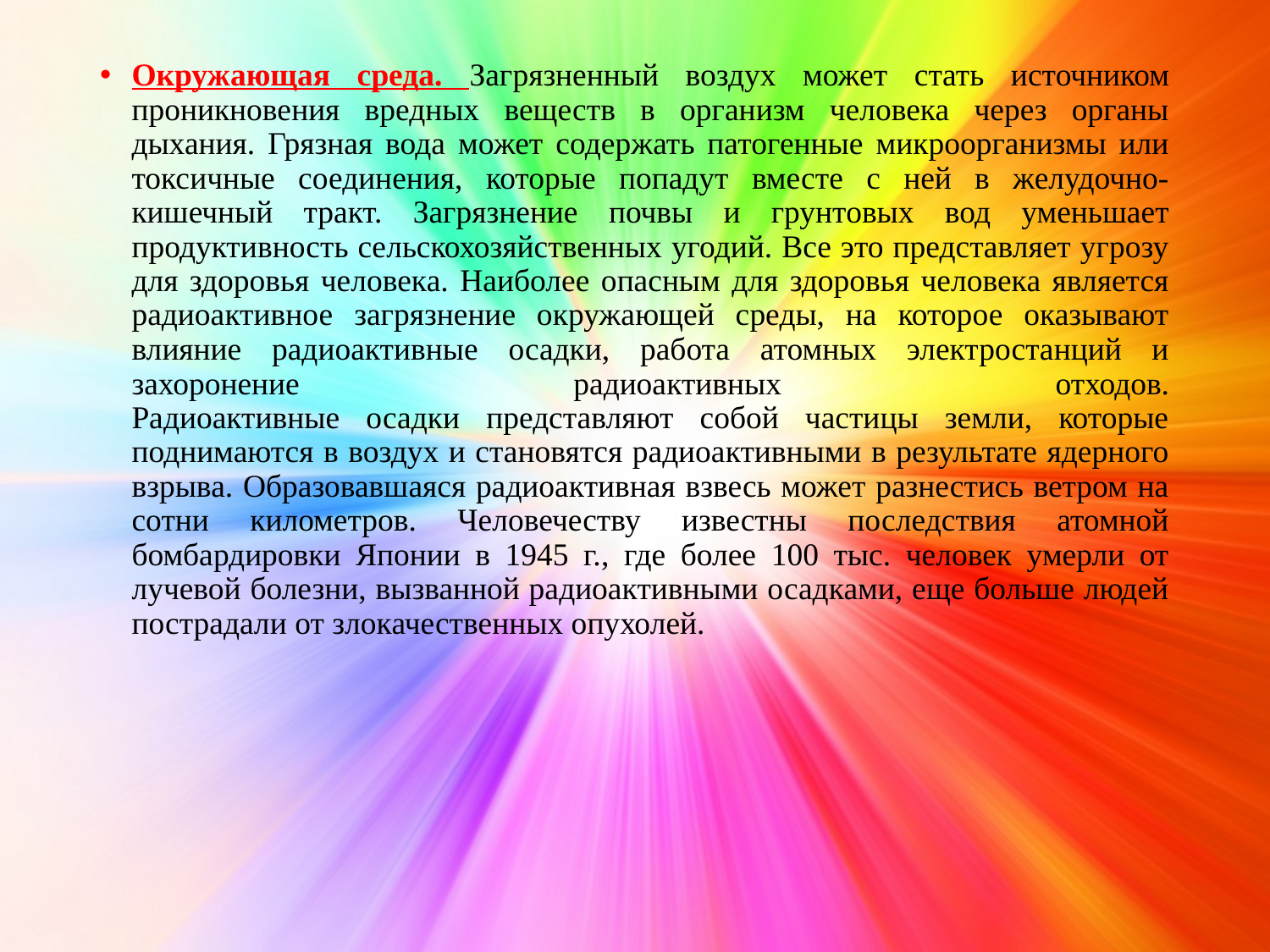

Окружающая среда. Загрязненный воздух может стать источником проникновения вредных веществ в организм человека через органы дыхания. Грязная вода может содержать патогенные микроорганизмы или токсичные соединения, которые попадут вместе с ней в желудочно-кишечный тракт. Загрязнение почвы и грунтовых вод уменьшает продуктивность сельскохозяйственных угодий. Все это представляет угрозу для здоровья человека. Наиболее опасным для здоровья человека является радиоактивное загрязнение окружающей среды, на которое оказывают влияние радиоактивные осадки, работа атомных электростанций и захоронение радиоактивных отходов.
Радиоактивные осадки представляют собой частицы земли, которые поднимаются в воздух и становятся радиоактивными в результате ядерного взрыва. Образовавшаяся радиоактивная взвесь может разнестись ветром на сотни километров. Человечеству известны последствия атомной бомбардировки Японии в 1945 г., где более 100 тыс. человек умерли от лучевой болезни, вызванной радиоактивными осадками, еще больше людей пострадали от злокачественных опухолей.